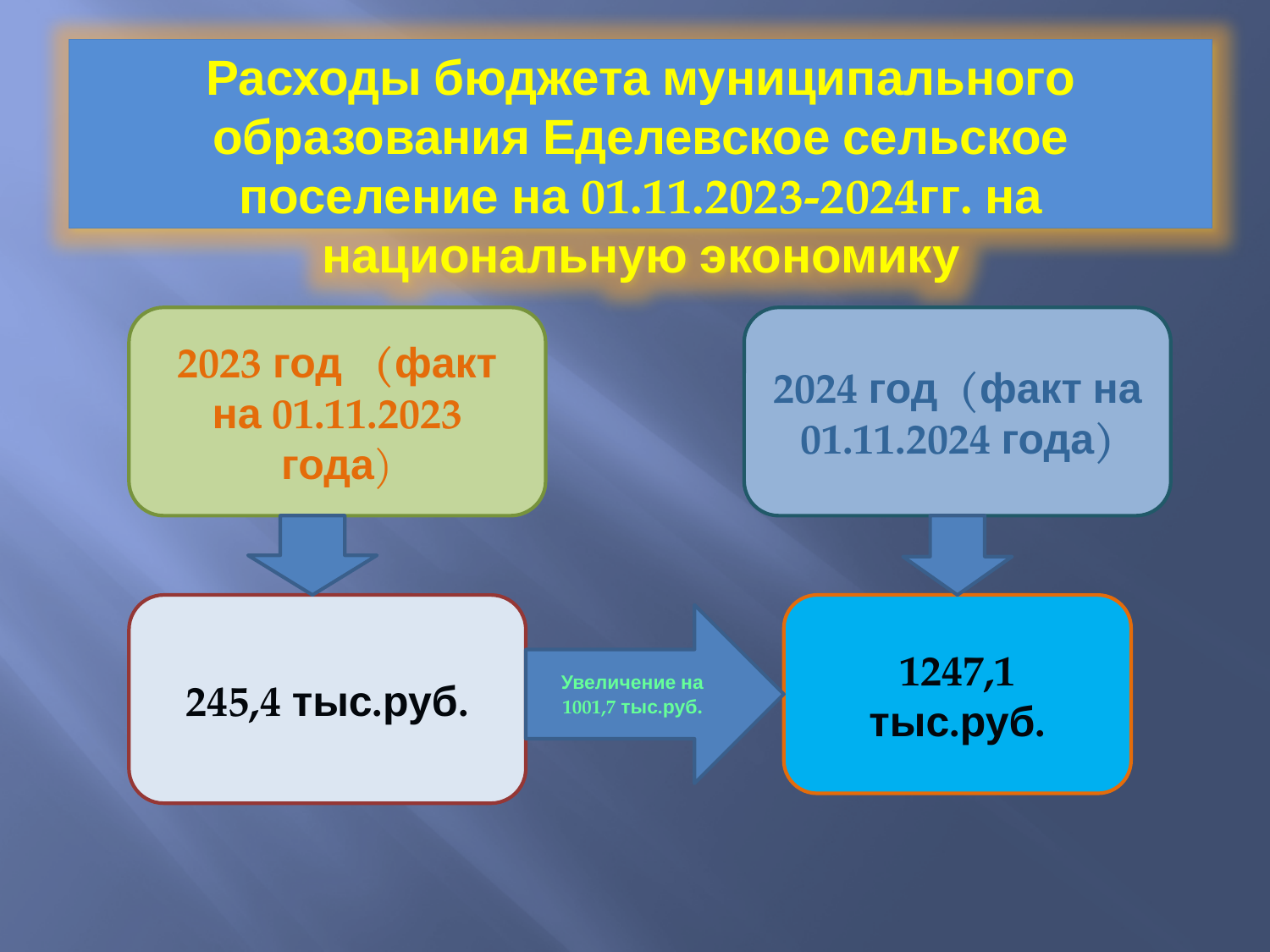

Расходы бюджета муниципального образования Еделевское сельское поселение на 01.11.2023-2024гг. на национальную экономику
2023 год   (факт на 01.11.2023 года)
2024 год  (факт на 01.11.2024 года)

245,4 тыс.руб.
1247,1 тыс.руб.
Увеличение на 1001,7 тыс.руб.